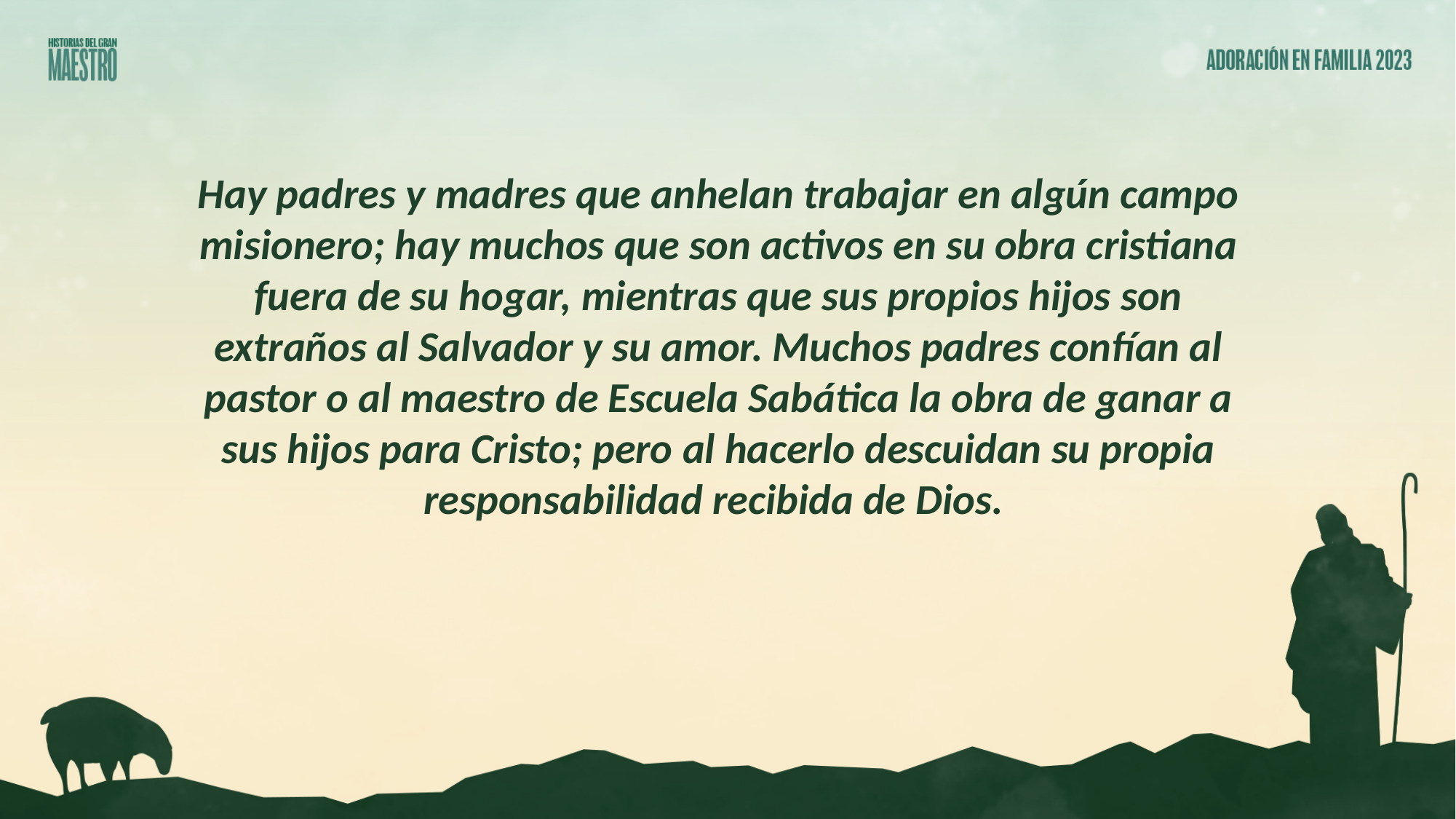

Hay padres y madres que anhelan trabajar en algún campo misionero; hay muchos que son activos en su obra cristiana fuera de su hogar, mientras que sus propios hijos son extraños al Salvador y su amor. Muchos padres confían al pastor o al maestro de Escuela Sabática la obra de ganar a sus hijos para Cristo; pero al hacerlo descuidan su propia responsabilidad recibida de Dios.